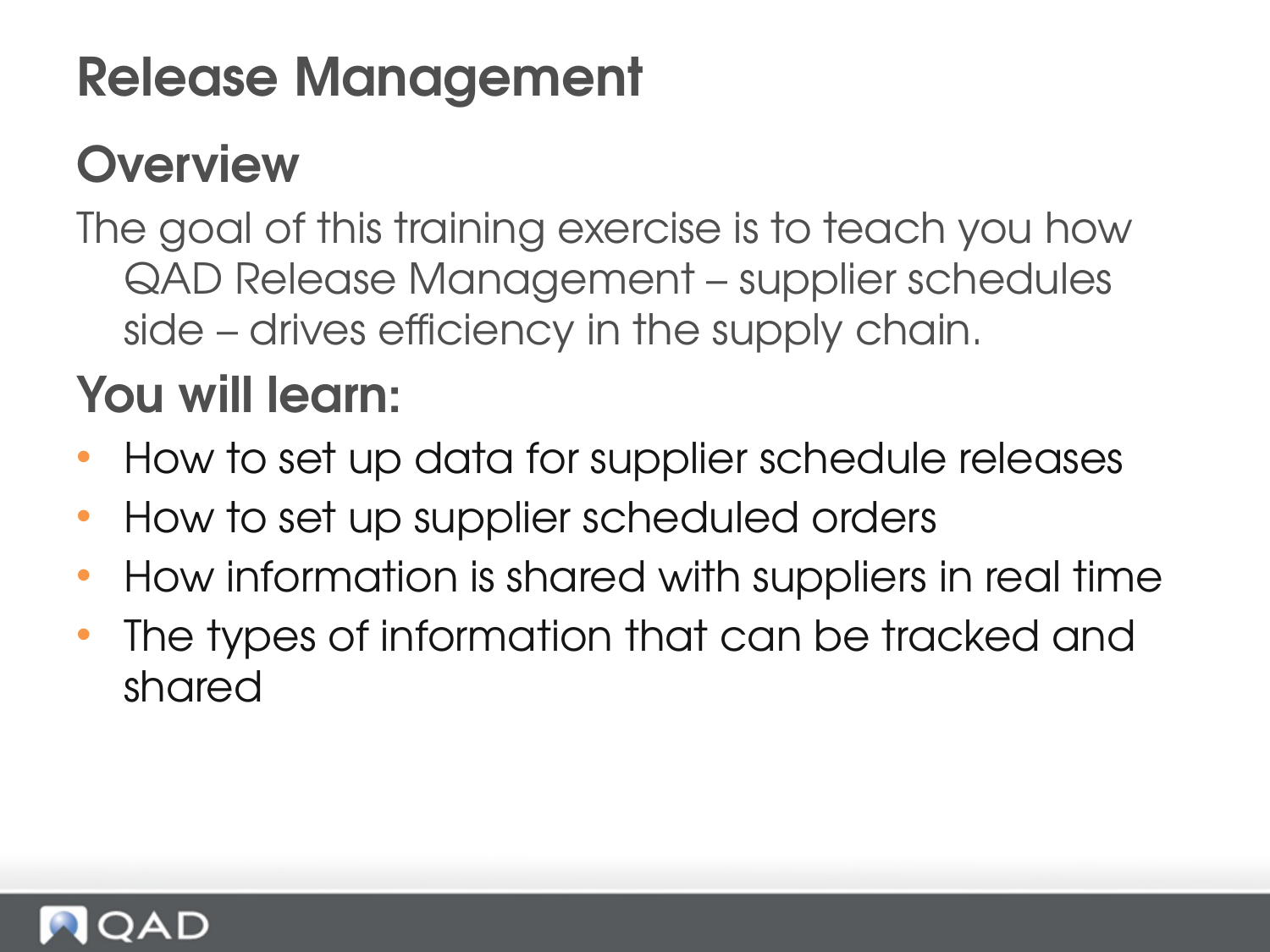

# Release Management
Overview
The goal of this training exercise is to teach you how QAD Release Management – supplier schedules side – drives efficiency in the supply chain.
You will learn:
How to set up data for supplier schedule releases
How to set up supplier scheduled orders
How information is shared with suppliers in real time
The types of information that can be tracked and shared